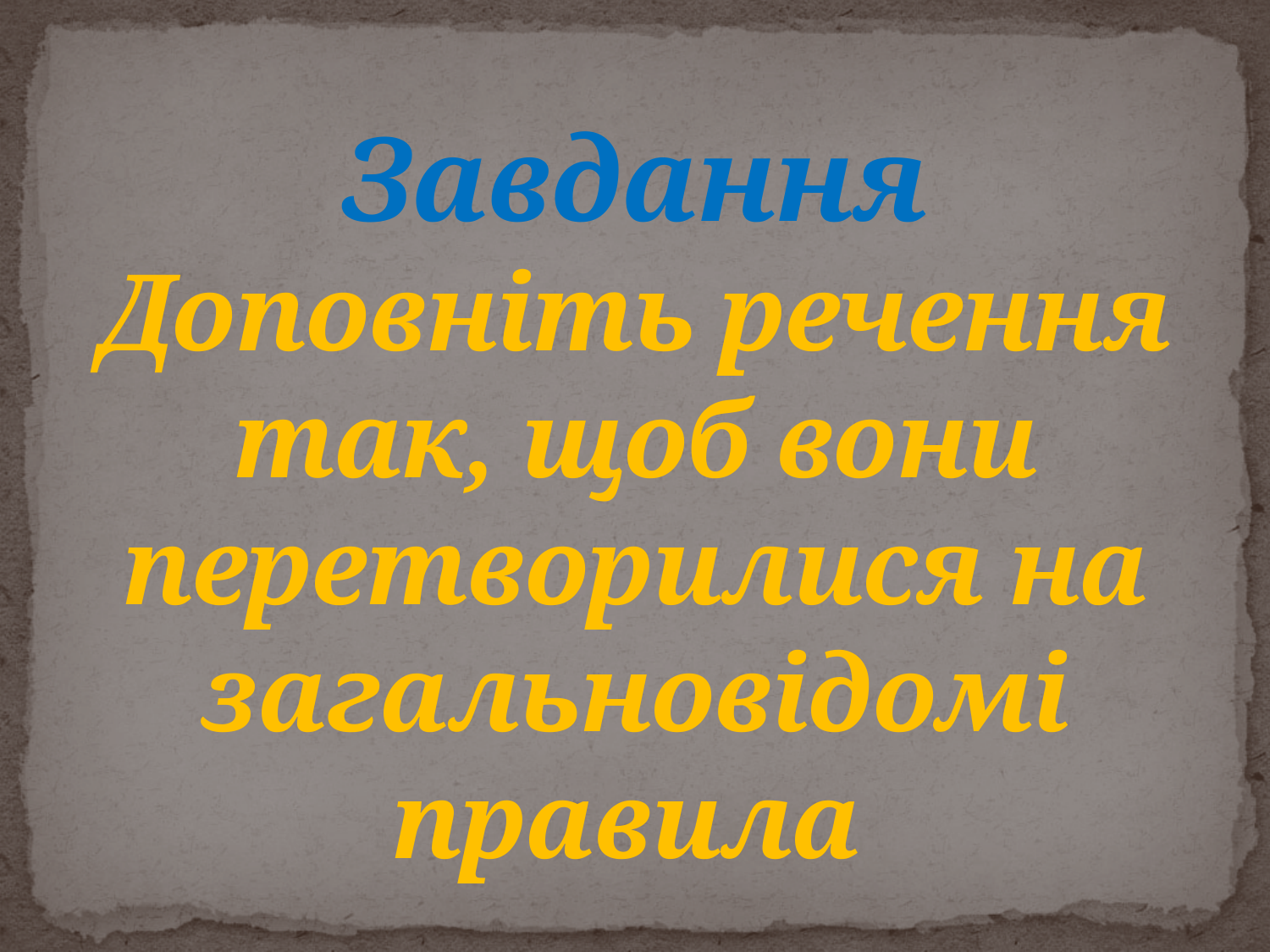

# Завдання Доповніть речення так, щоб вони перетворилися на загальновідомі правила